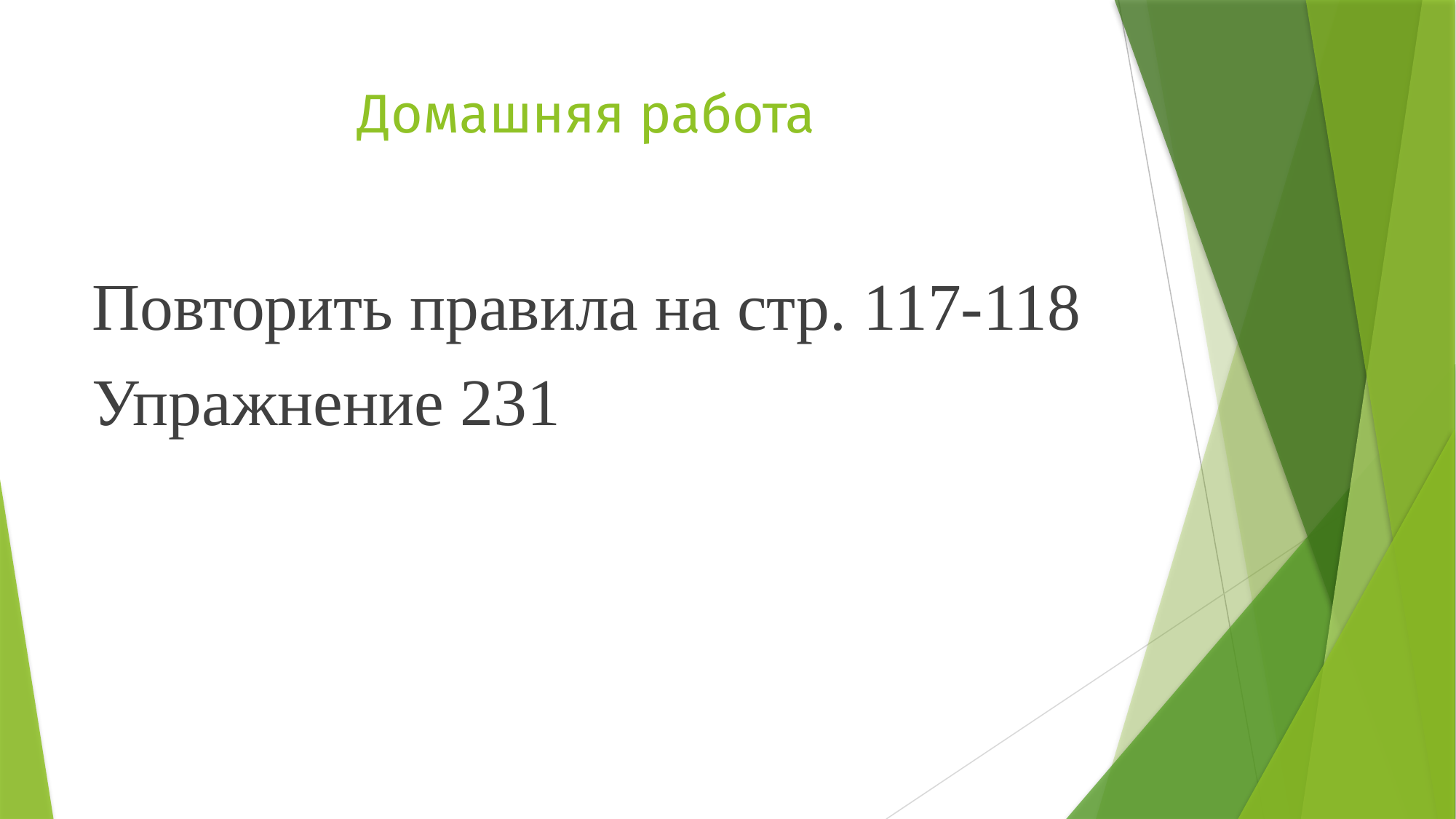

# Домашняя работа
Повторить правила на стр. 117-118
Упражнение 231